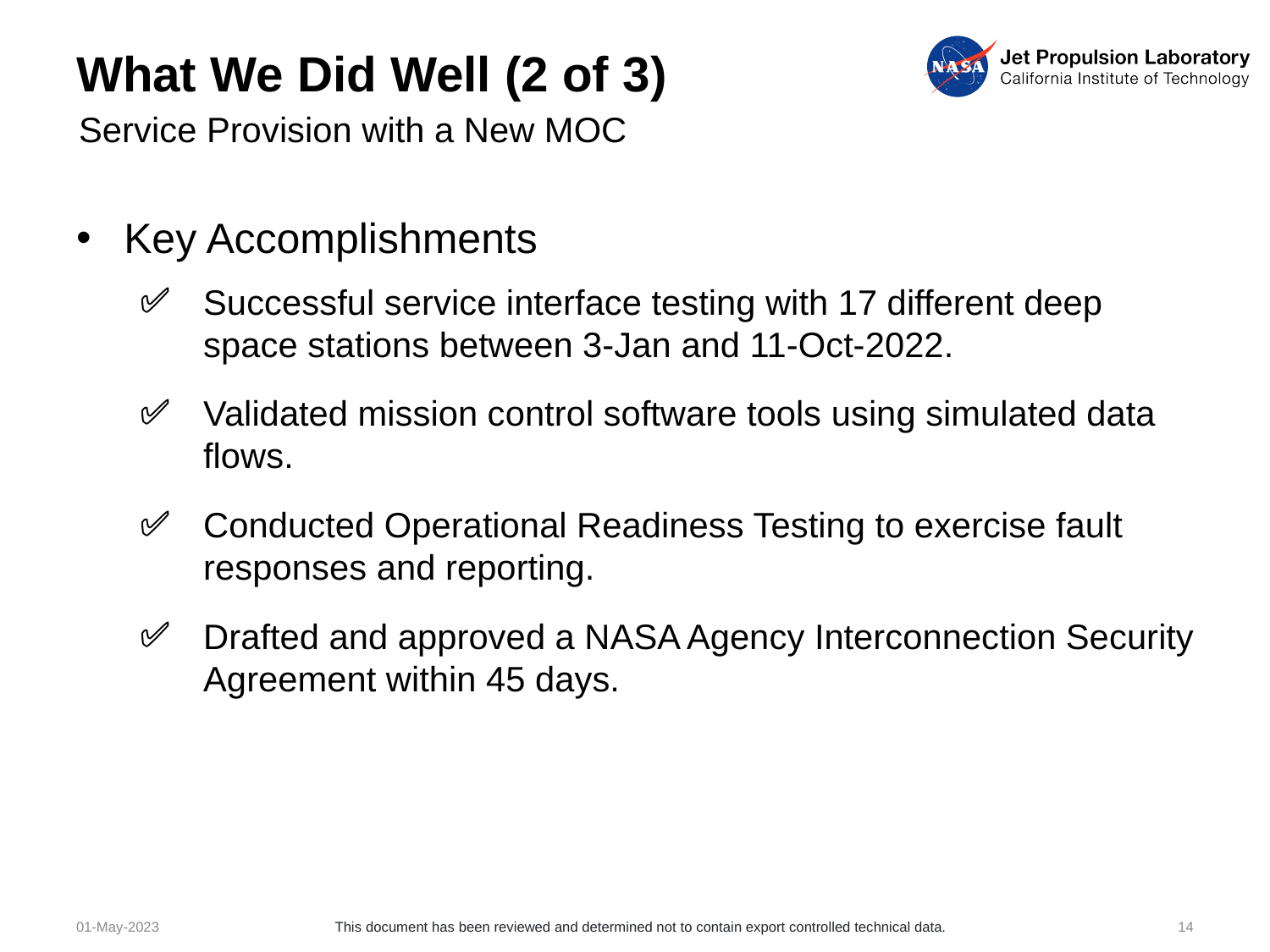

# What We Did Well (2 of 3)
Service Provision with a New MOC
Key Accomplishments
Successful service interface testing with 17 different deep space stations between 3-Jan and 11-Oct-2022.

Validated mission control software tools using simulated data flows.

Conducted Operational Readiness Testing to exercise fault responses and reporting.

Drafted and approved a NASA Agency Interconnection Security Agreement within 45 days.
01-May-2023
This document has been reviewed and determined not to contain export controlled technical data.
14